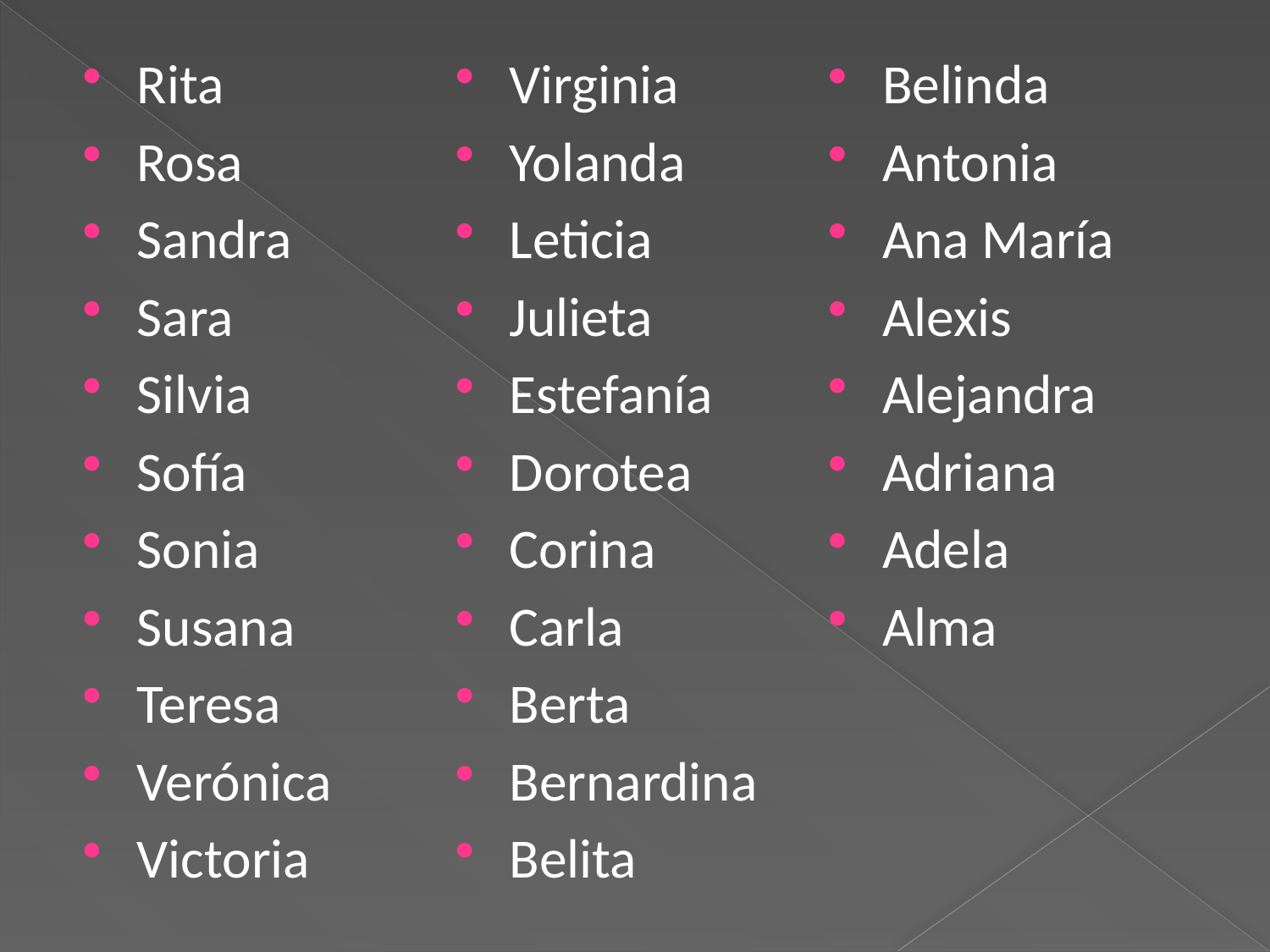

Rita
Rosa
Sandra
Sara
Silvia
Sofía
Sonia
Susana
Teresa
Verónica
Victoria
Virginia
Yolanda
Leticia
Julieta
Estefanía
Dorotea
Corina
Carla
Berta
Bernardina
Belita
Belinda
Antonia
Ana María
Alexis
Alejandra
Adriana
Adela
Alma